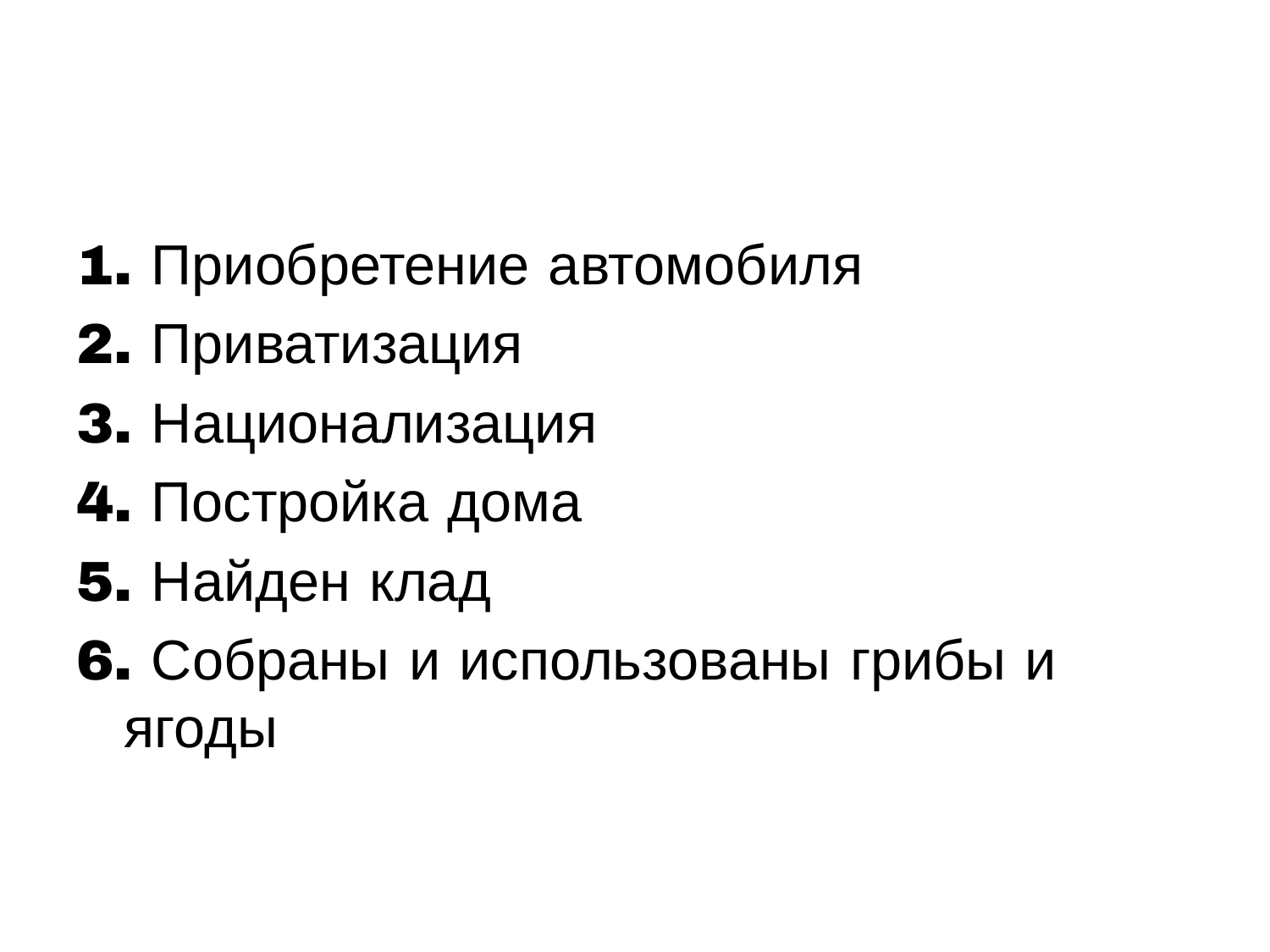

#
1. Приобретение автомобиля
2. Приватизация
3. Национализация
4. Постройка дома
5. Найден клад
6. Собраны и использованы грибы и ягоды